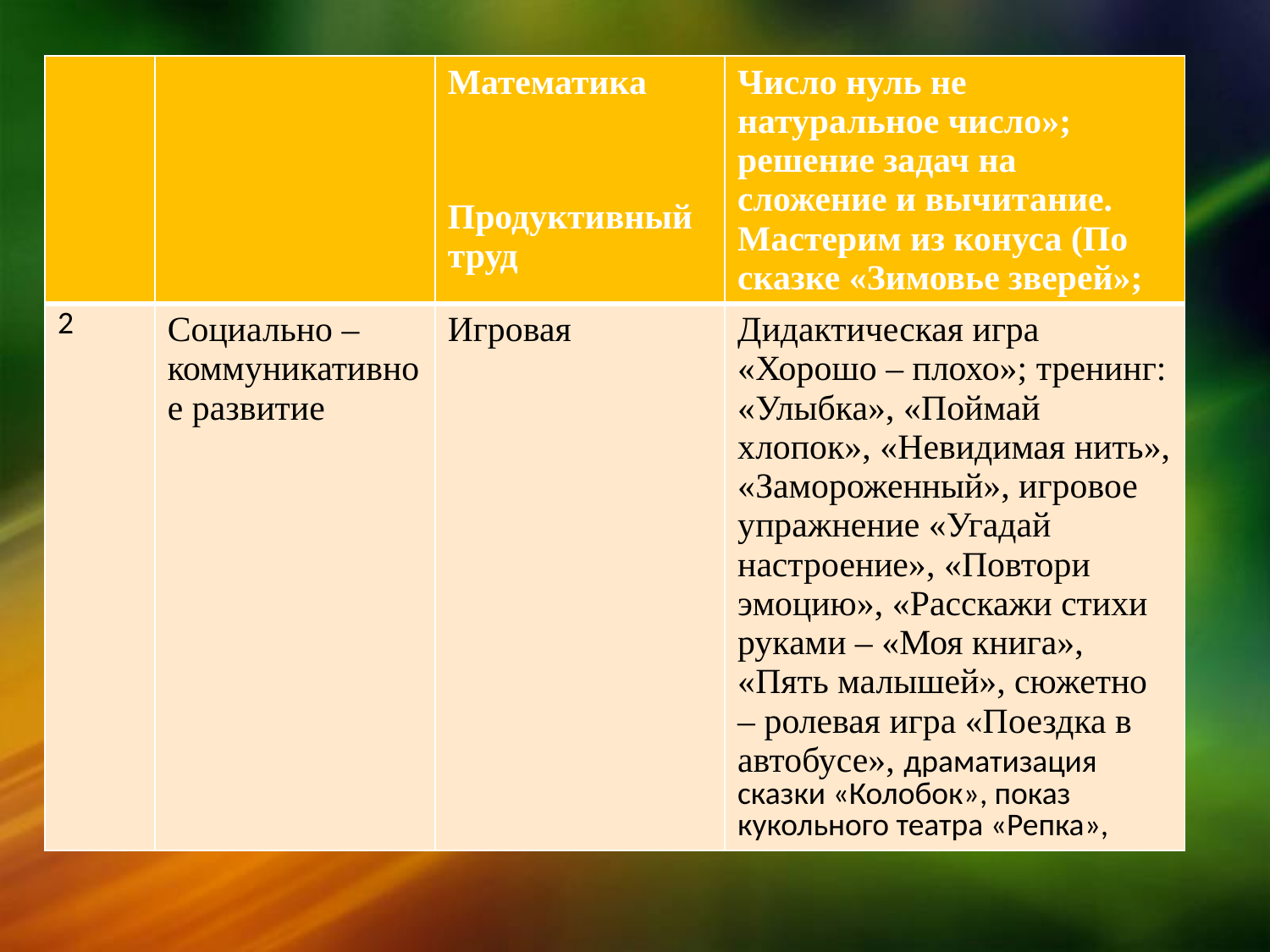

|  |  | Математика Продуктивный труд | Число нуль не натуральное число»; решение задач на сложение и вычитание. Мастерим из конуса (По сказке «Зимовье зверей»; |
| --- | --- | --- | --- |
| 2 | Социально – коммуникативное развитие | Игровая | Дидактическая игра «Хорошо – плохо»; тренинг: «Улыбка», «Поймай хлопок», «Невидимая нить», «Замороженный», игровое упражнение «Угадай настроение», «Повтори эмоцию», «Расскажи стихи руками – «Моя книга», «Пять малышей», сюжетно – ролевая игра «Поездка в автобусе», драматизация сказки «Колобок», показ кукольного театра «Репка», |